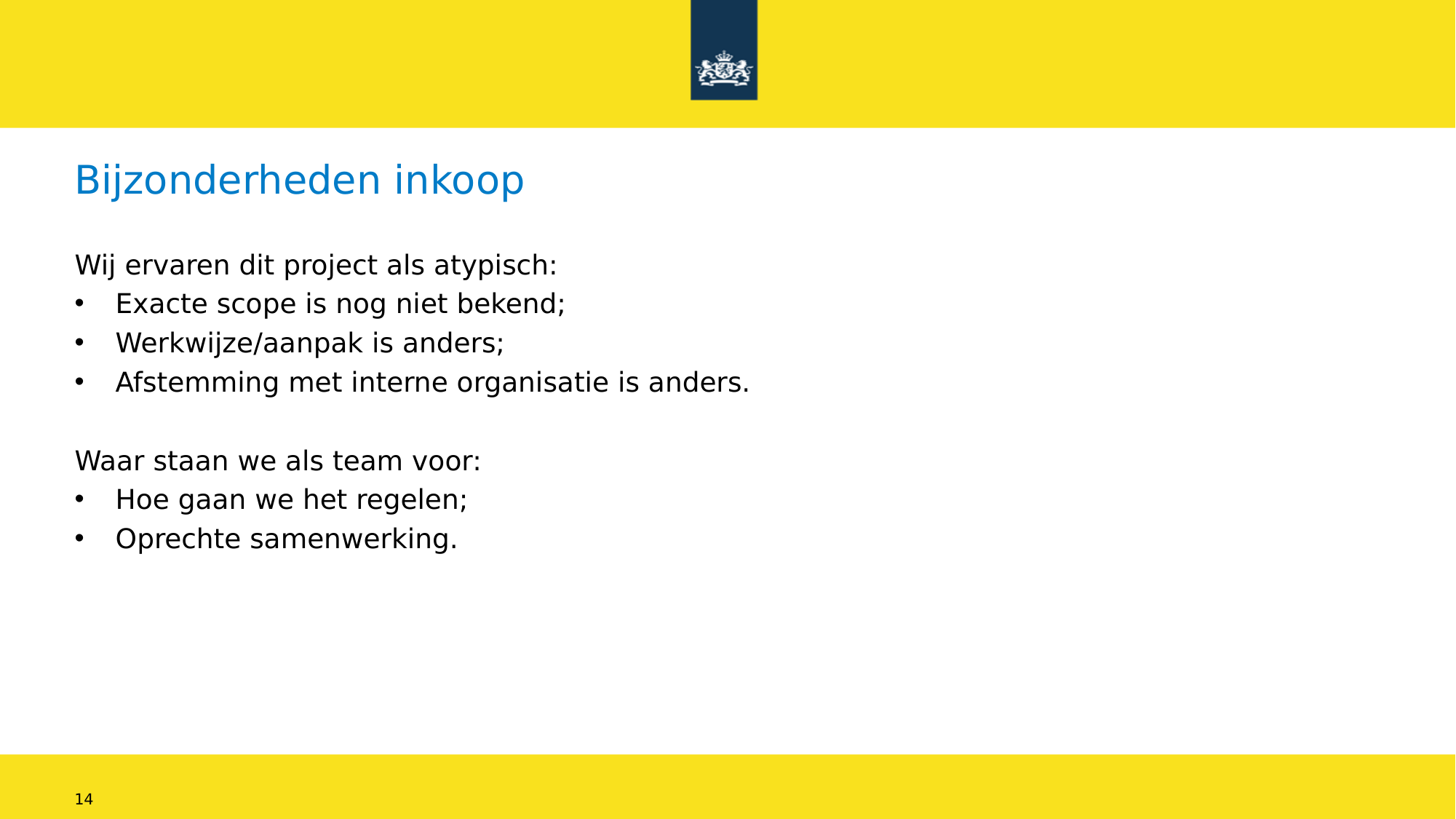

# Bijzonderheden inkoop
Wij ervaren dit project als atypisch:
Exacte scope is nog niet bekend;
Werkwijze/aanpak is anders;
Afstemming met interne organisatie is anders.

Waar staan we als team voor:
Hoe gaan we het regelen;
Oprechte samenwerking.